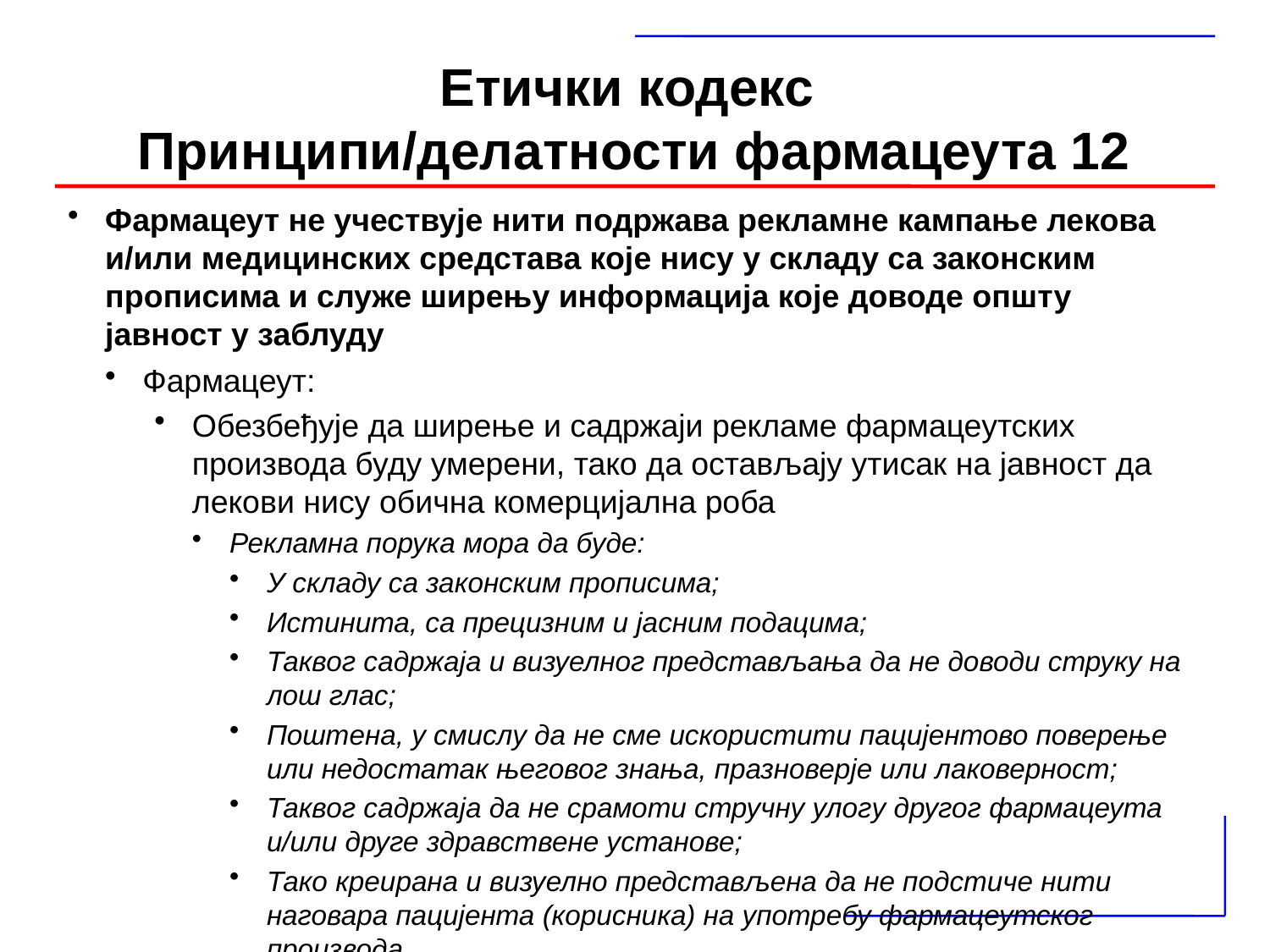

Етички кодекс
Принципи/делатности фармацеута 12
Фармацеут не учествује нити подржава рекламне кампање лекова и/или медицинских средстава које нису у складу са законским прописима и служе ширењу информација које доводе општу јавност у заблуду

Фармацеут:
Обезбеђује да ширење и садржаји рекламе фармацеутских производа буду умерени, тако да остављају утисак на јавност да лекови нису обична комерцијална роба
Рекламна порука мора да буде:
У складу са законским прописима;
Истинита, са прецизним и јасним подацима;
Таквог садржаја и визуелног представљања да не доводи струку на лош глас;
Поштена, у смислу да не сме искористити пацијентово поверење или недостатак његовог знања, празноверје или лаковерност;
Таквог садржаја да не срамоти стручну улогу другог фармацеута и/или друге здравствене установе;
Тако креирана и визуелно представљена да не подстиче нити наговара пацијента (корисника) на употребу фармацеутског производа.